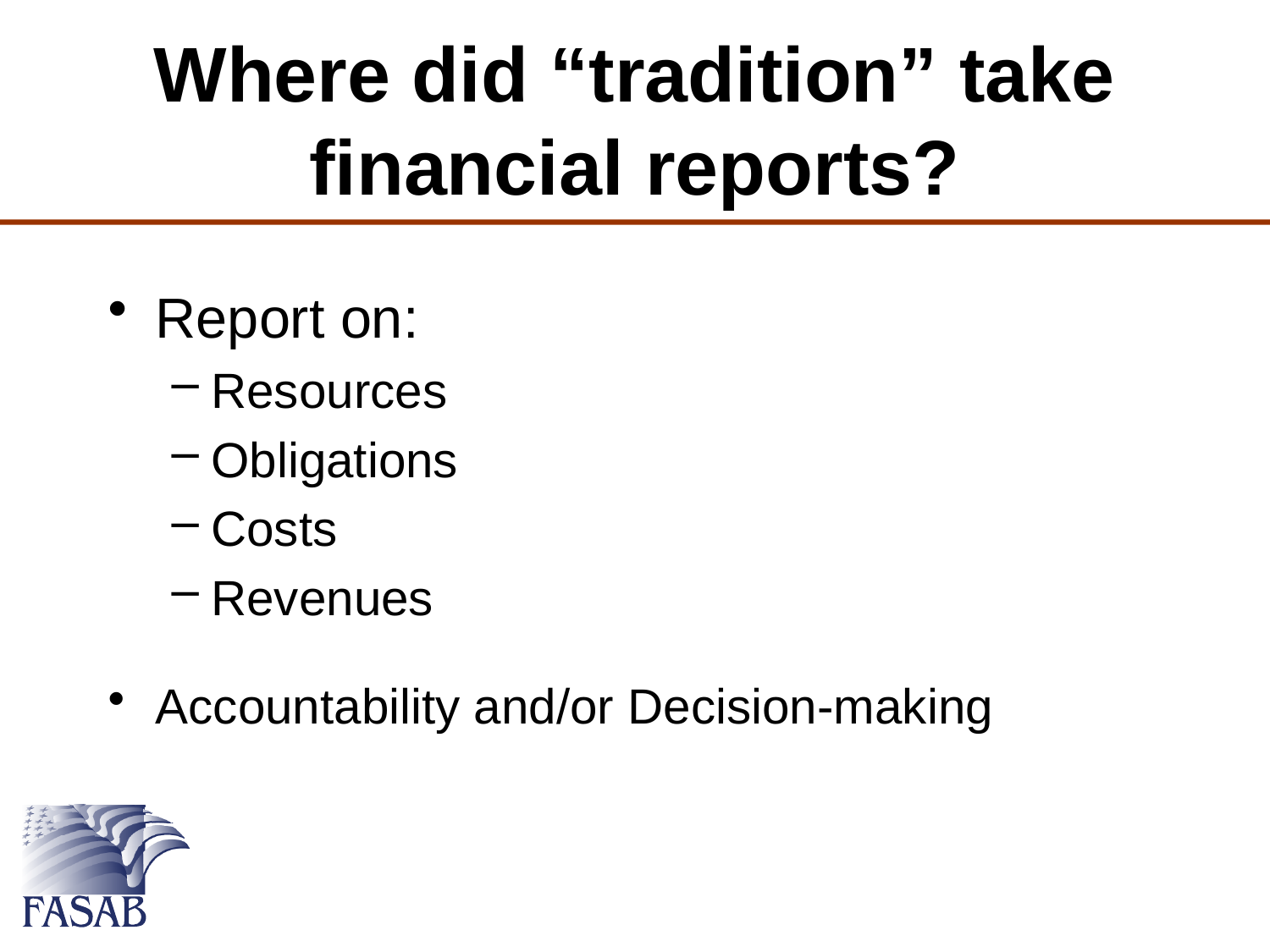

# Where did “tradition” take financial reports?
Report on:
Resources
Obligations
Costs
Revenues

Accountability and/or Decision-making